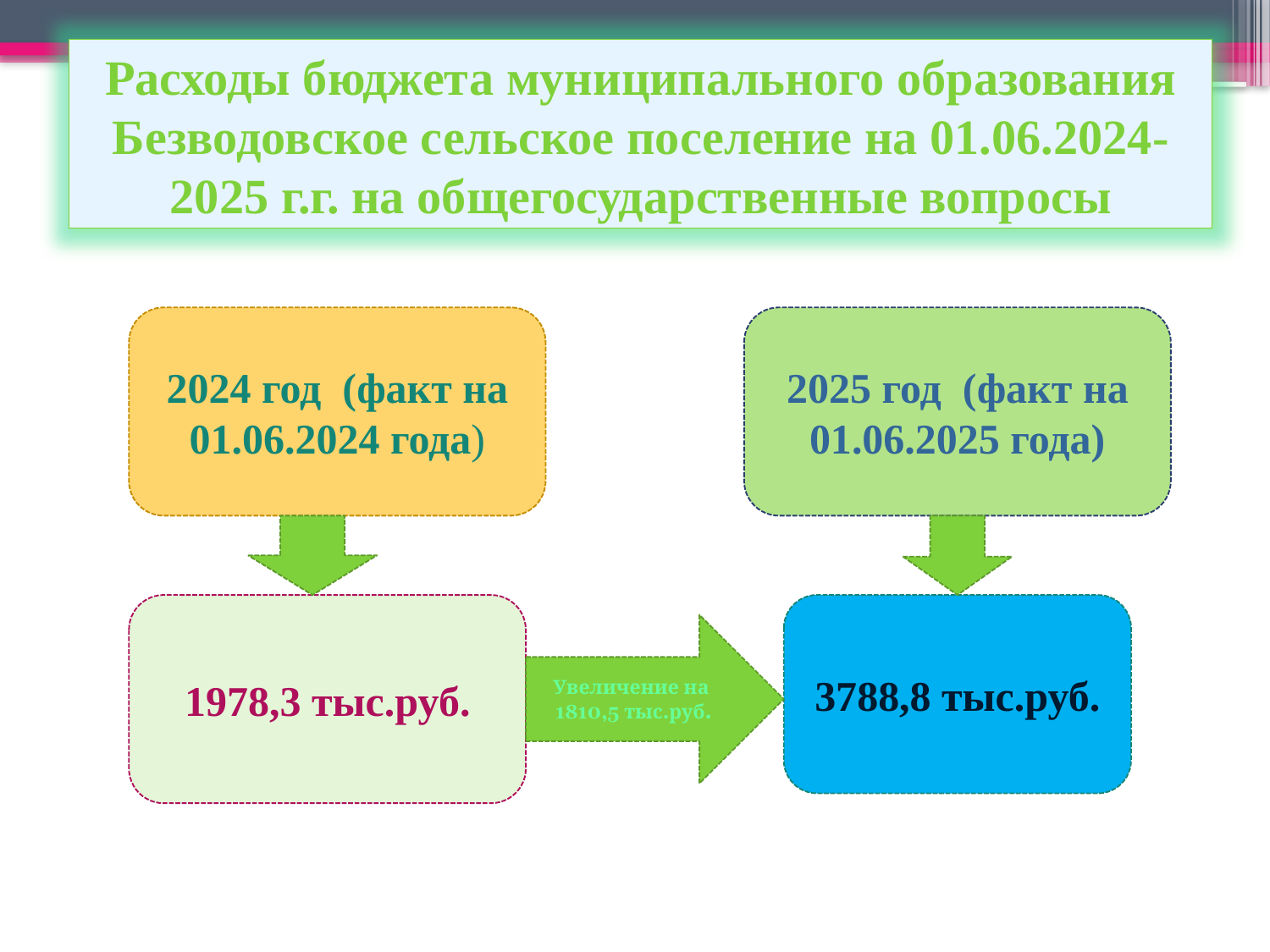

Расходы бюджета муниципального образования Безводовское сельское поселение на 01.06.2024-2025 г.г. на общегосударственные вопросы
2024 год  (факт на 01.06.2024 года)
2025 год  (факт на 01.06.2025 года)

1978,3 тыс.руб.
3788,8 тыс.руб.
Увеличение на  1810,5 тыс.руб.